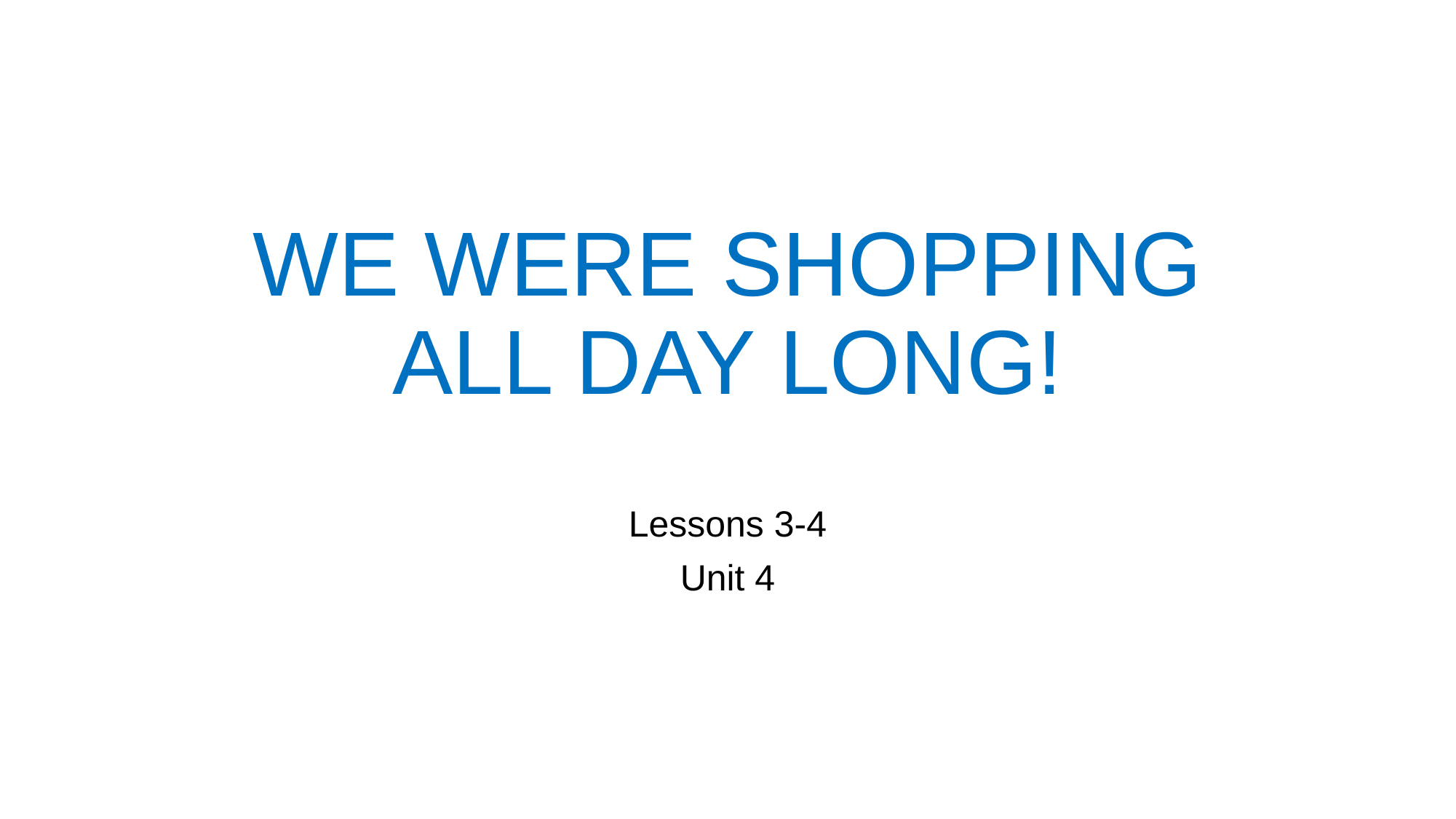

# WE WERE SHOPPING ALL DAY LONG!
Lessons 3-4
Unit 4